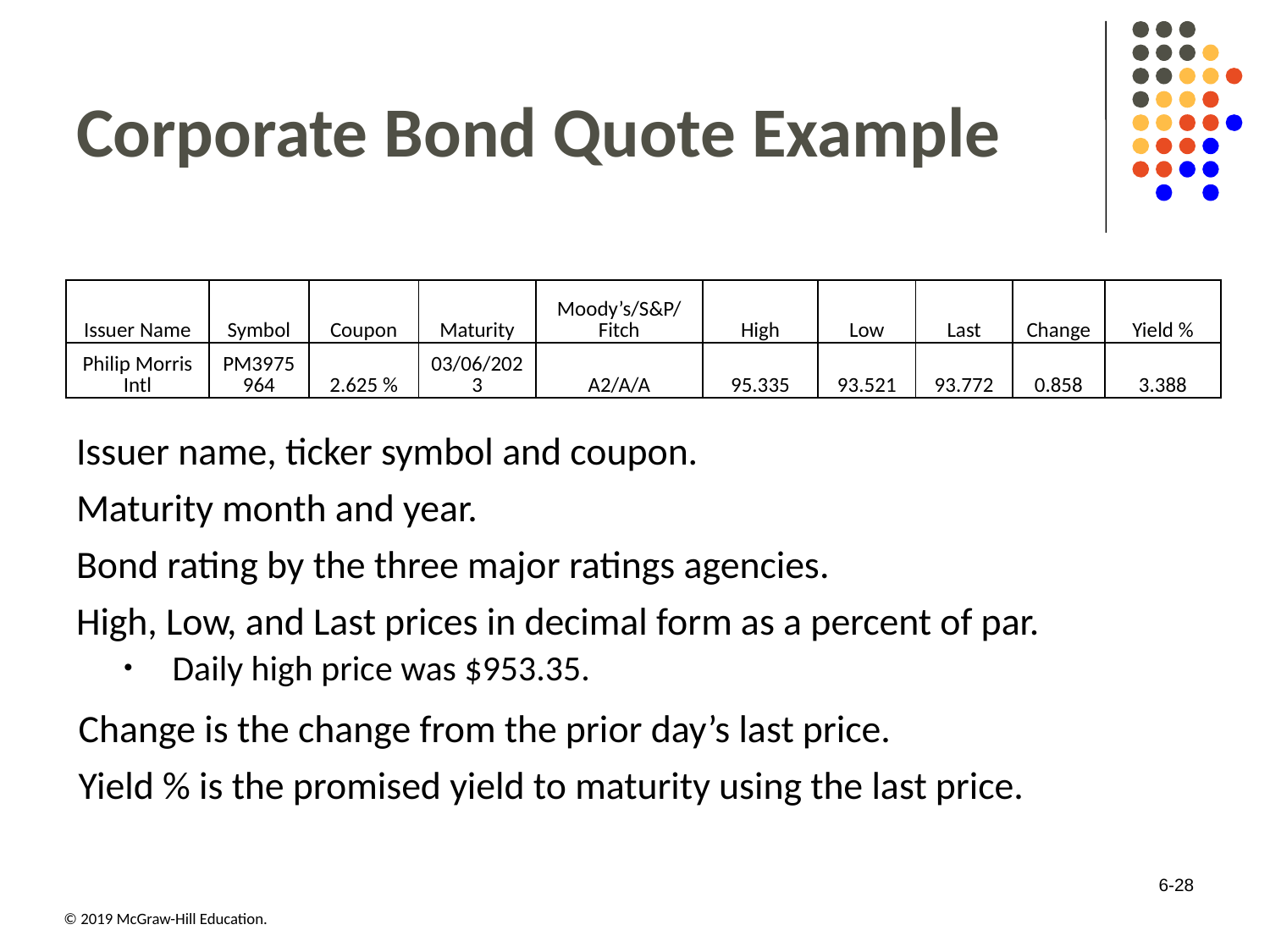

# Corporate Bond Quote Example
| Issuer Name | Symbol | Coupon | Maturity | Moody’s/S&P/ Fitch | High | Low | Last | Change | Yield % |
| --- | --- | --- | --- | --- | --- | --- | --- | --- | --- |
| Philip Morris Intl | PM3975964 | 2.625 % | 03/06/2023 | A2/A/A | 95.335 | 93.521 | 93.772 | 0.858 | 3.388 |
Issuer name, ticker symbol and coupon.
Maturity month and year.
Bond rating by the three major ratings agencies.
High, Low, and Last prices in decimal form as a percent of par.
Daily high price was $953.35.
Change is the change from the prior day’s last price.
Yield % is the promised yield to maturity using the last price.
6-28